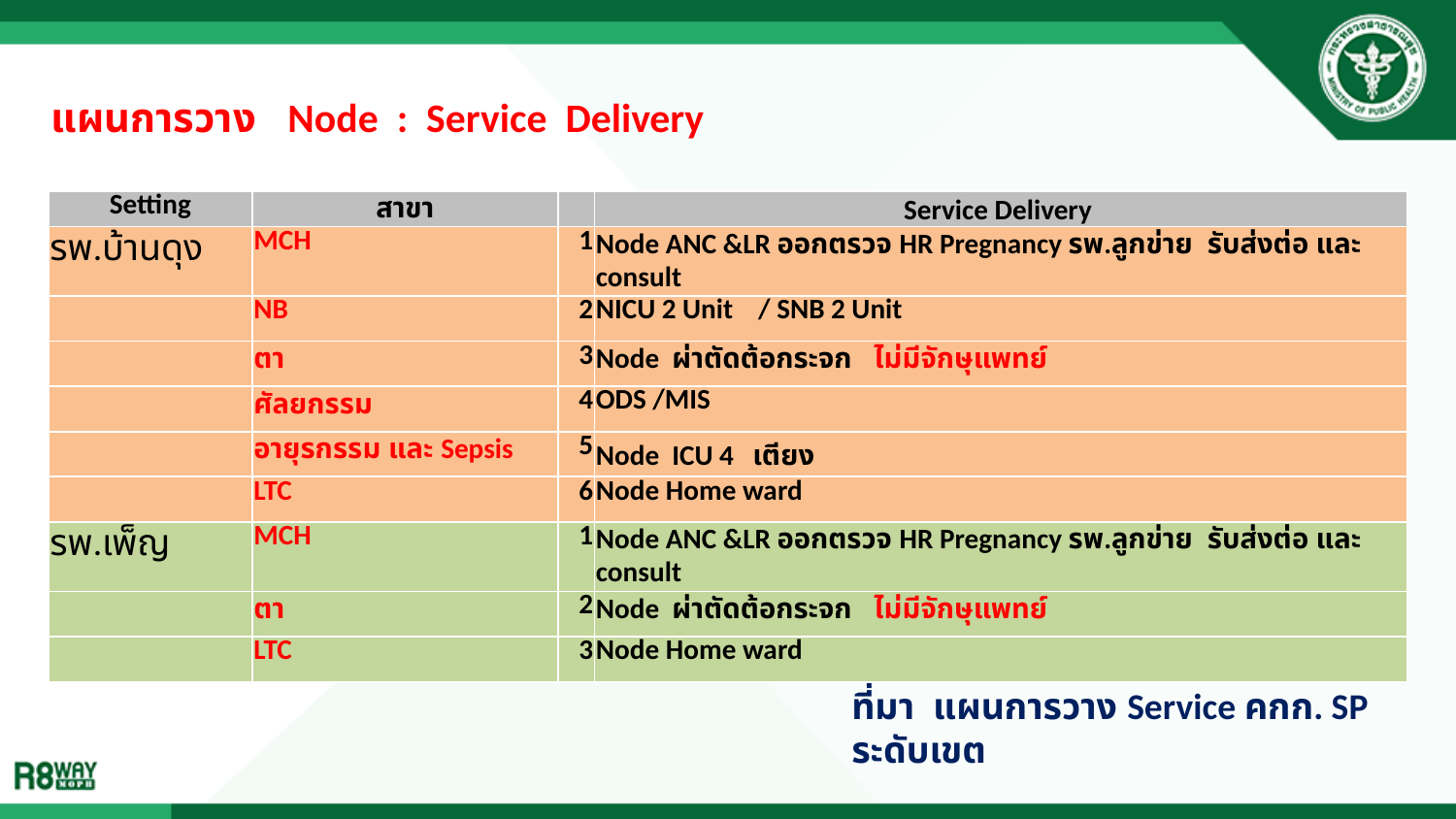

# แผนการวาง   Node  :  Service  Delivery
| Setting | สาขา |  | Service Delivery |
| --- | --- | --- | --- |
| รพ.บ้านดุง | MCH | 1 | Node ANC &LR ออกตรวจ HR Pregnancy รพ.ลูกข่าย รับส่งต่อ และ consult |
|  | NB | 2 | NICU 2 Unit / SNB 2 Unit |
|  | ตา | 3 | Node ผ่าตัดต้อกระจก ไม่มีจักษุแพทย์ |
|  | ศัลยกรรม | 4 | ODS /MIS |
|  | อายุรกรรม และ Sepsis | 5 | Node ICU 4 เตียง |
|  | LTC | 6 | Node Home ward |
| รพ.เพ็ญ | MCH | 1 | Node ANC &LR ออกตรวจ HR Pregnancy รพ.ลูกข่าย รับส่งต่อ และ consult |
|  | ตา | 2 | Node ผ่าตัดต้อกระจก ไม่มีจักษุแพทย์ |
|  | LTC | 3 | Node Home ward |
ที่มา  แผนการวาง Service คกก. SP ระดับเขต